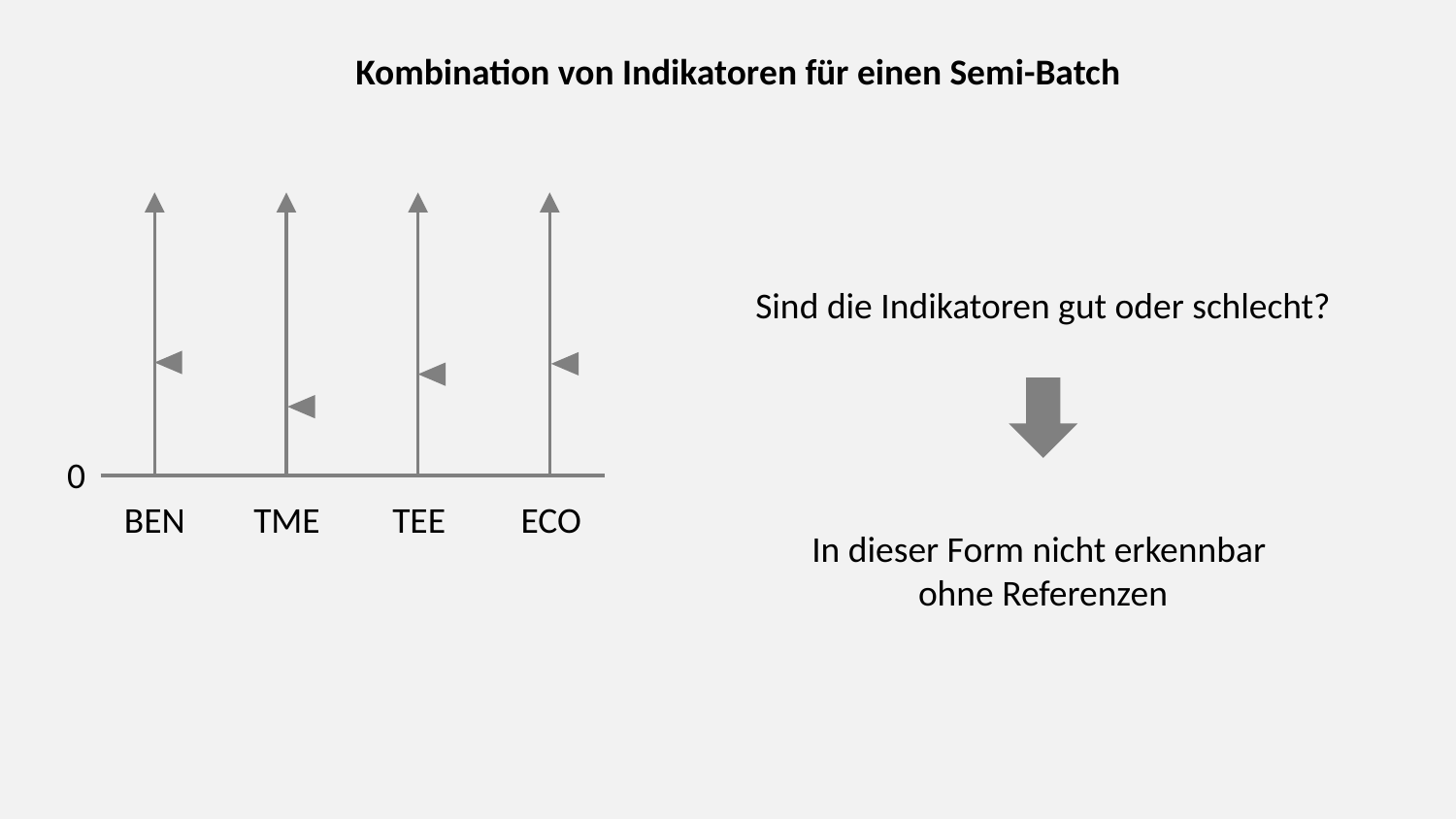

Kombination von Indikatoren für einen Semi-Batch
Sind die Indikatoren gut oder schlecht?

0
TEE
BEN
TME
ECO
In dieser Form nicht erkennbar
ohne Referenzen